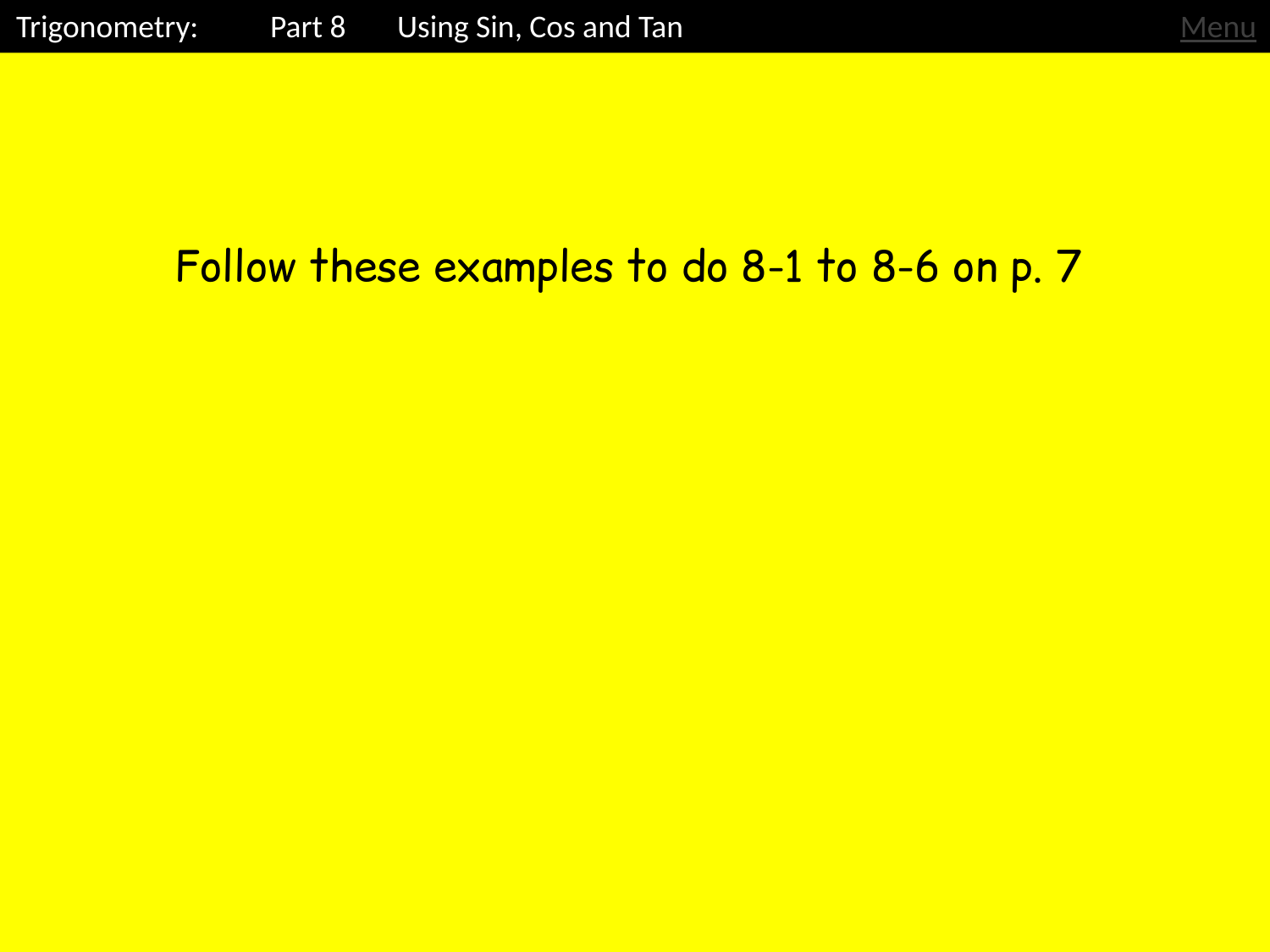

Trigonometry:  	Part 8	Using Sin, Cos and Tan
Menu
Follow these examples to do 8-1 to 8-6 on p. 7